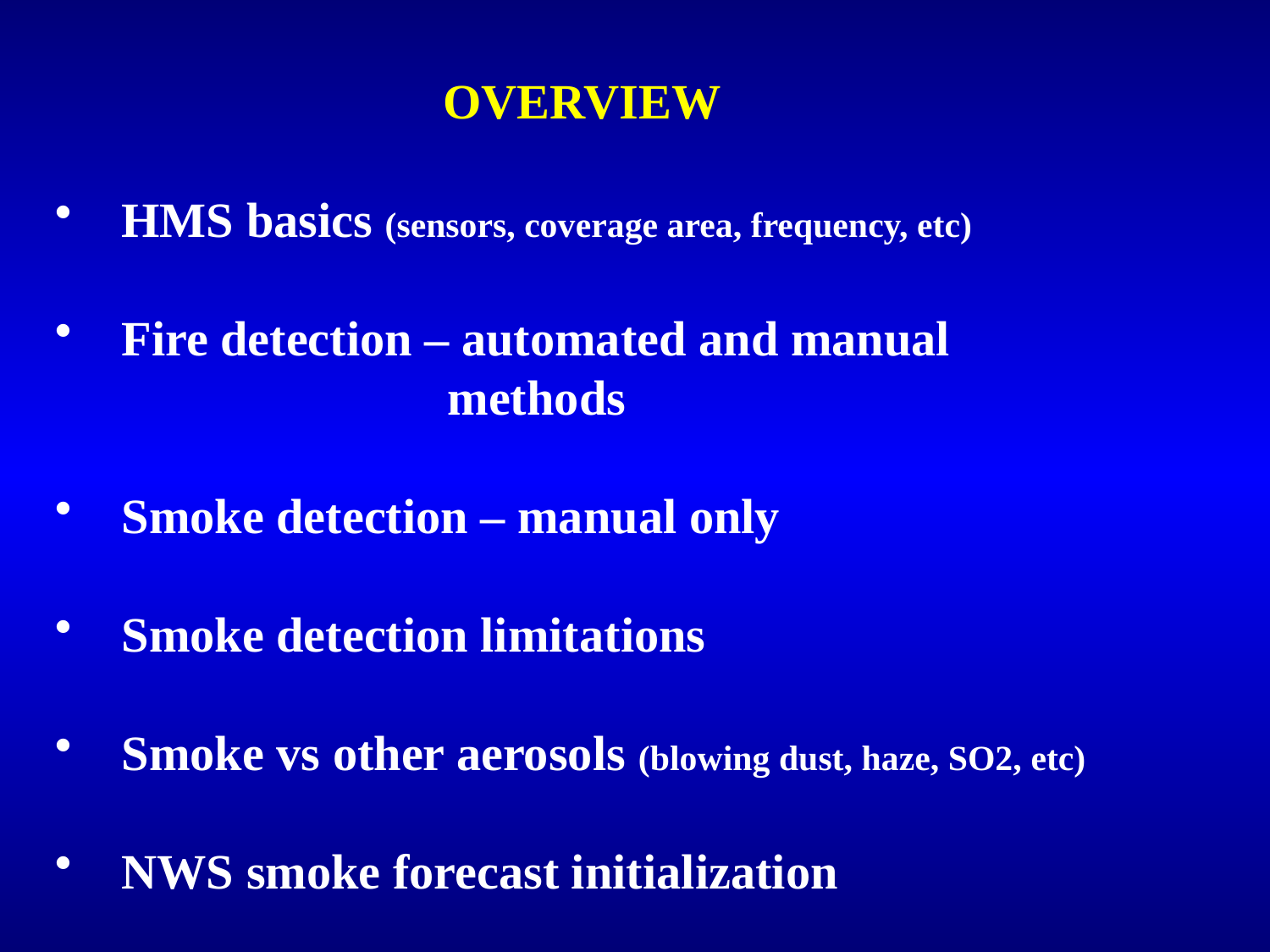

OVERVIEW

   HMS basics (sensors, coverage area, frequency, etc)

   Fire detection – automated and manual
                                methods

   Smoke detection – manual only

   Smoke detection limitations

   Smoke vs other aerosols (blowing dust, haze, SO2, etc)

   NWS smoke forecast initialization